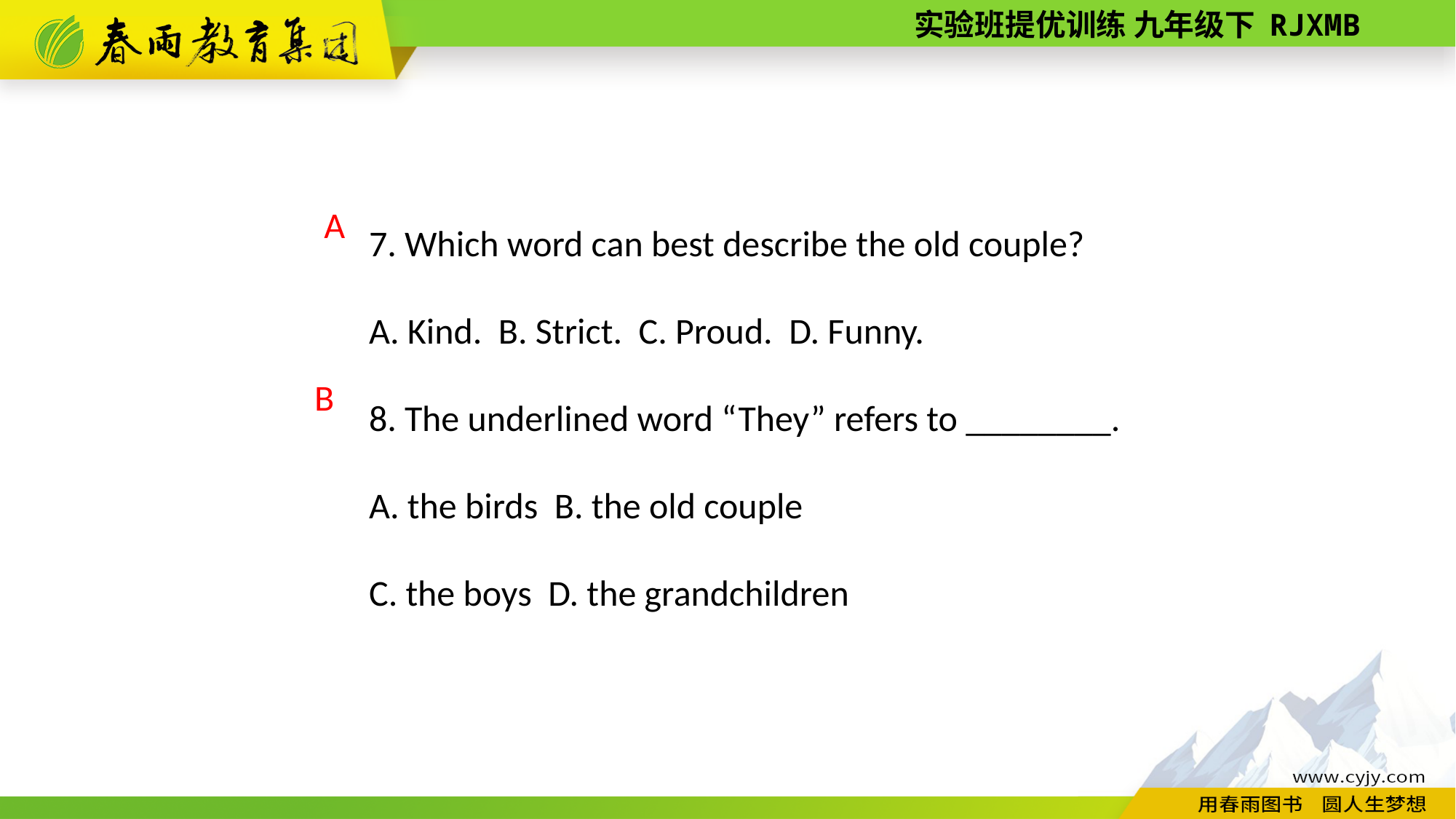

7. Which word can best describe the old couple?
A. Kind.  B. Strict.  C. Proud.  D. Funny.
8. The underlined word “They” refers to ________.
A. the birds  B. the old couple
C. the boys  D. the grandchildren
A
B